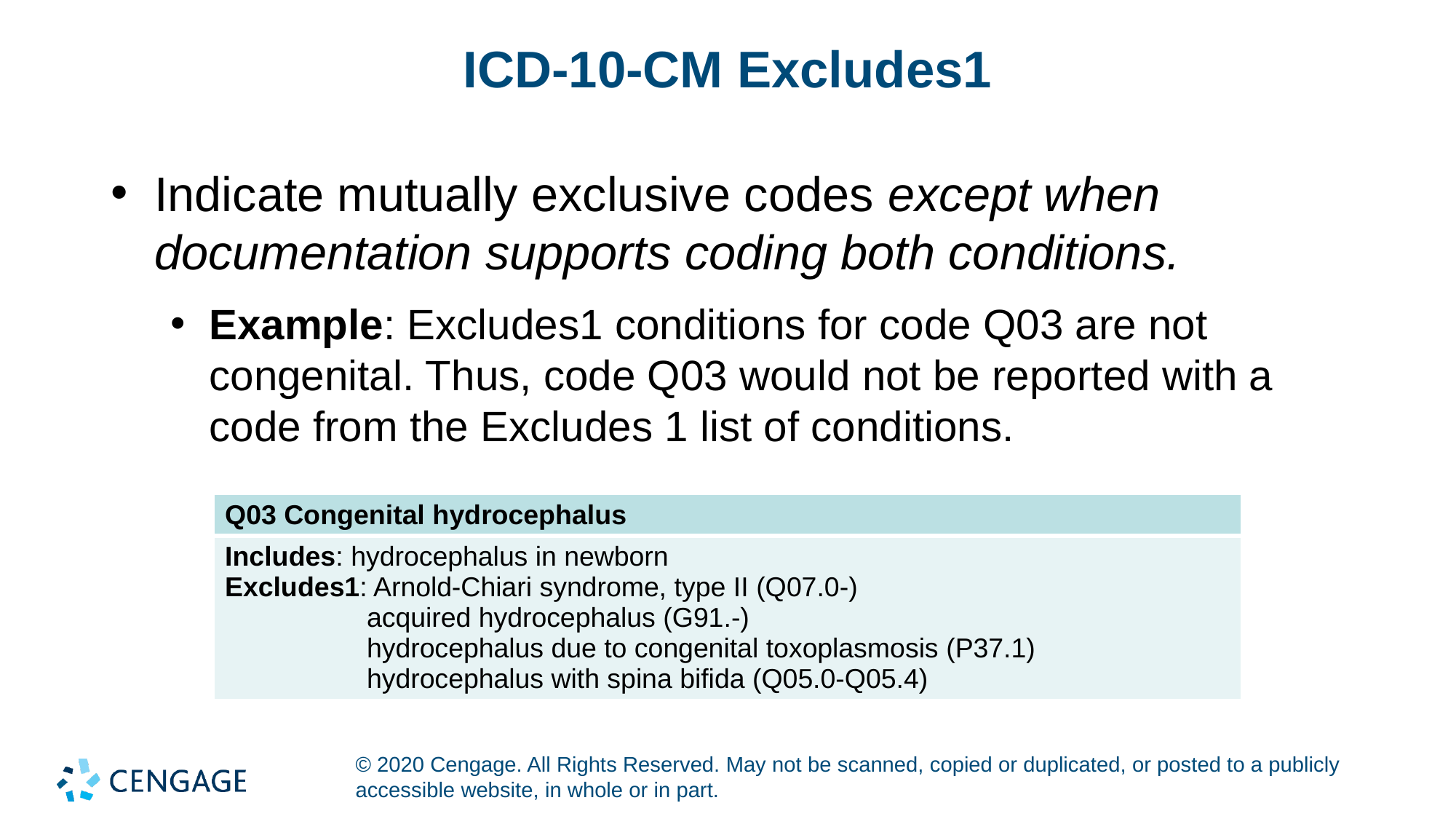

# ICD-10-CM Excludes1
Indicate mutually exclusive codes except when documentation supports coding both conditions.
Example: Excludes1 conditions for code Q03 are not congenital. Thus, code Q03 would not be reported with a code from the Excludes 1 list of conditions.
| Q03 Congenital hydrocephalus |
| --- |
| Includes: hydrocephalus in newborn Excludes1: Arnold-Chiari syndrome, type II (Q07.0-) acquired hydrocephalus (G91.-) hydrocephalus due to congenital toxoplasmosis (P37.1) hydrocephalus with spina bifida (Q05.0-Q05.4) |